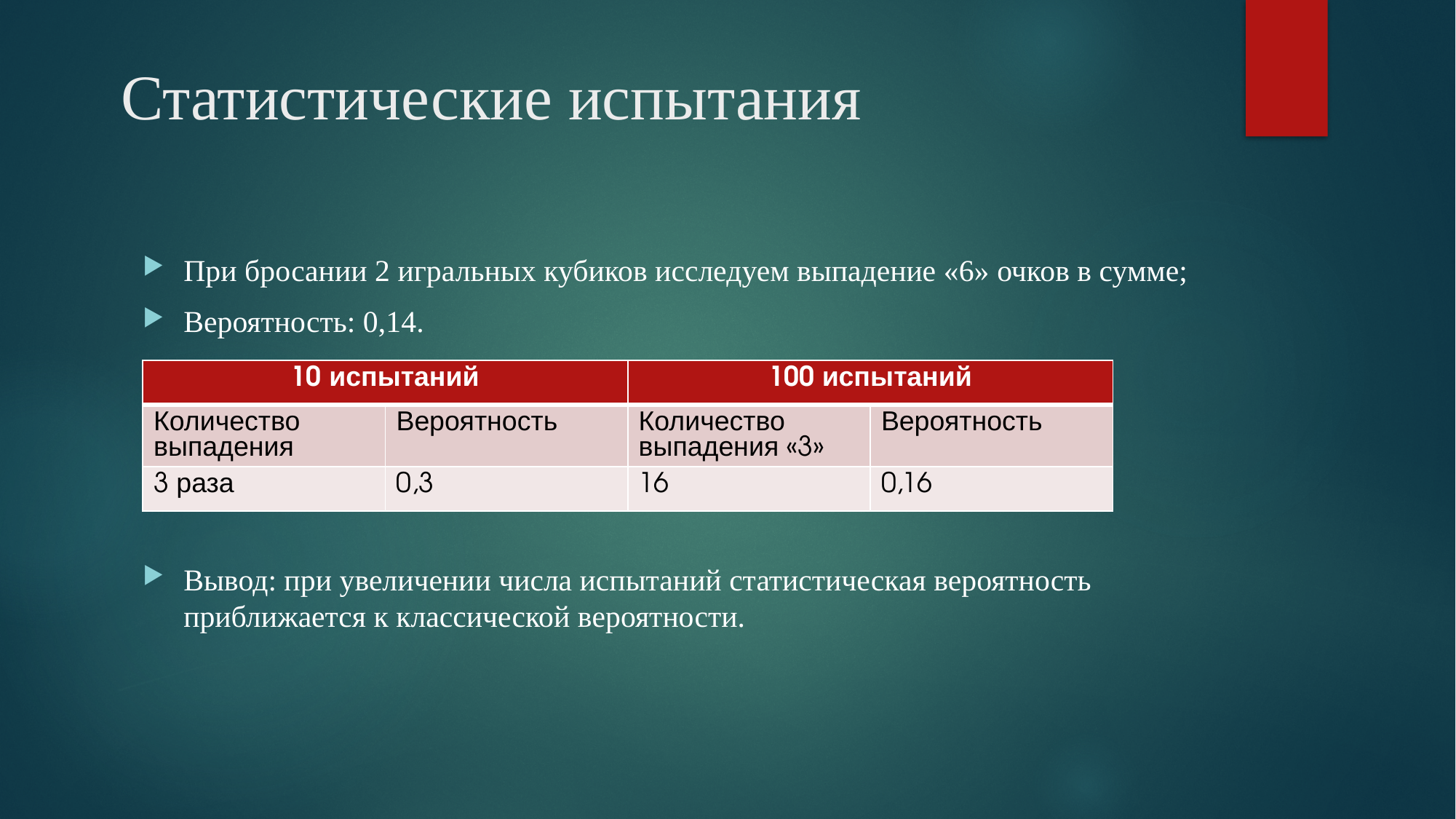

# Статистические испытания
При бросании 2 игральных кубиков исследуем выпадение «6» очков в сумме;
Вероятность: 0,14.

Вывод: при увеличении числа испытаний статистическая вероятность приближается к классической вероятности.

| 10 испытаний |  | 100 испытаний |  |
| --- | --- | --- | --- |
| Количество выпадения | Вероятность | Количество выпадения «3» | Вероятность |
| 3 раза | 0,3 | 16 | 0,16 |